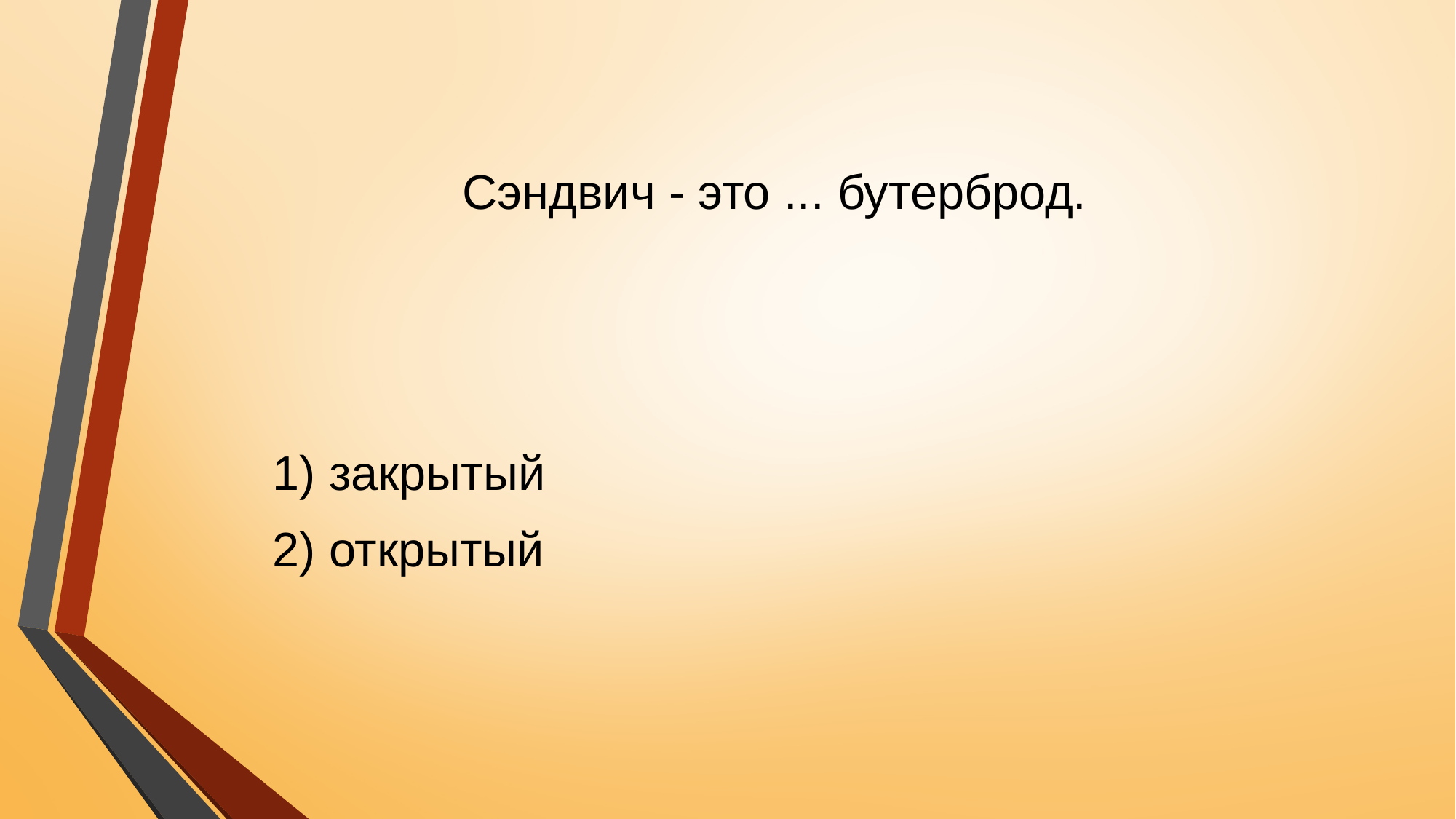

# Сэндвич - это ... бутерброд.
1) закрытый
2) открытый